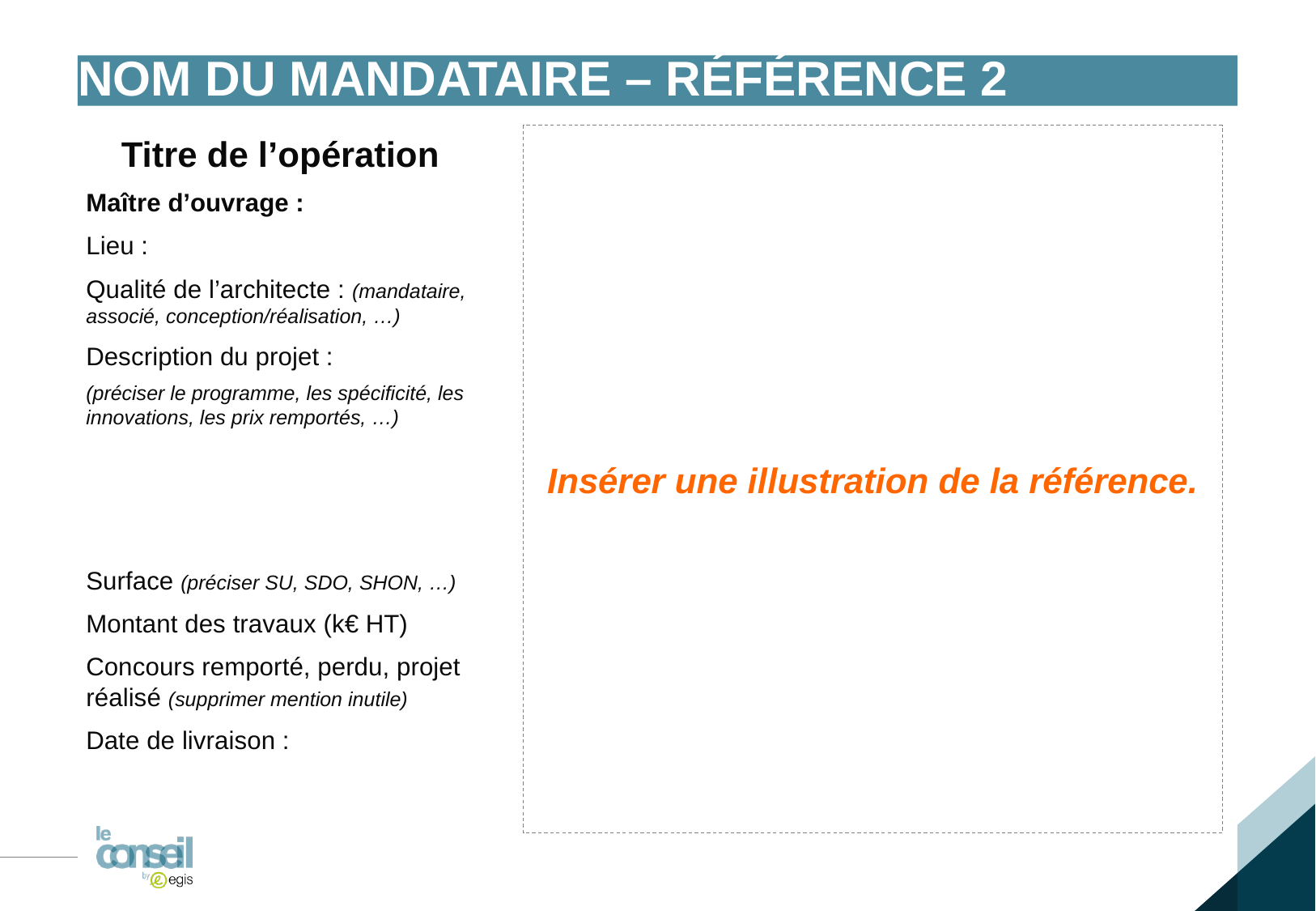

# Nom du Mandataire – Référence 2
Insérer une illustration de la référence.
Titre de l’opération
Maître d’ouvrage :
Lieu :
Qualité de l’architecte : (mandataire, associé, conception/réalisation, …)
Description du projet :
(préciser le programme, les spécificité, les innovations, les prix remportés, …)

Surface (préciser SU, SDO, SHON, …)
Montant des travaux (k€ HT)
Concours remporté, perdu, projet réalisé (supprimer mention inutile)
Date de livraison :